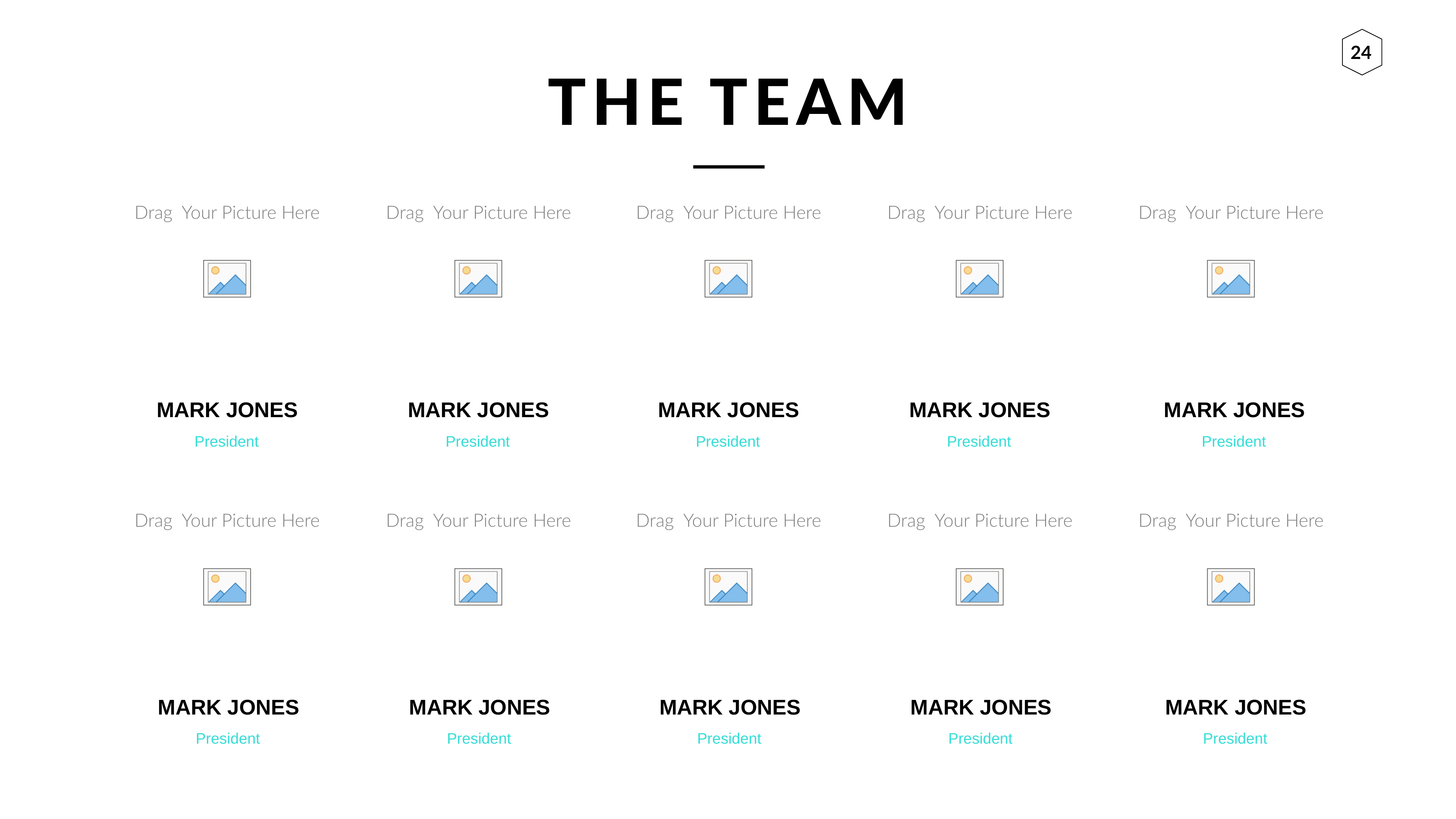

THE TEAM

MARK JONES
MARK JONES
MARK JONES
MARK JONES
MARK JONES
President
President
President
President
President

MARK JONES
MARK JONES
MARK JONES
MARK JONES
MARK JONES
President
President
President
President
President